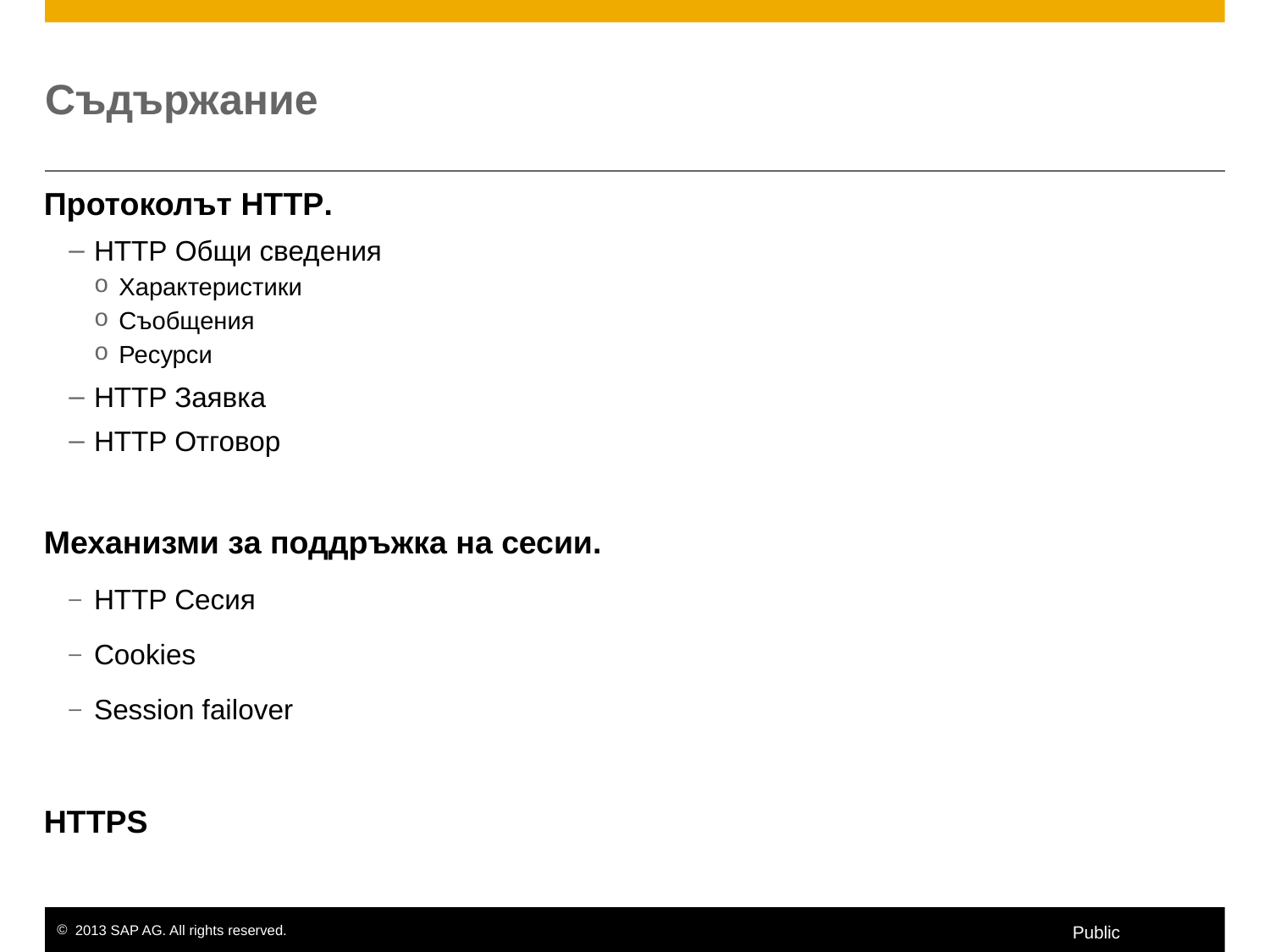

# Съдържание
Протоколът HTTP.
HTTP Общи сведения
Характеристики
Съобщения
Ресурси
HTTP Заявка
HTTP Отговор

Механизми за поддръжка на сесии.
HTTP Сесия
Cookies
Session failover

HTTPS